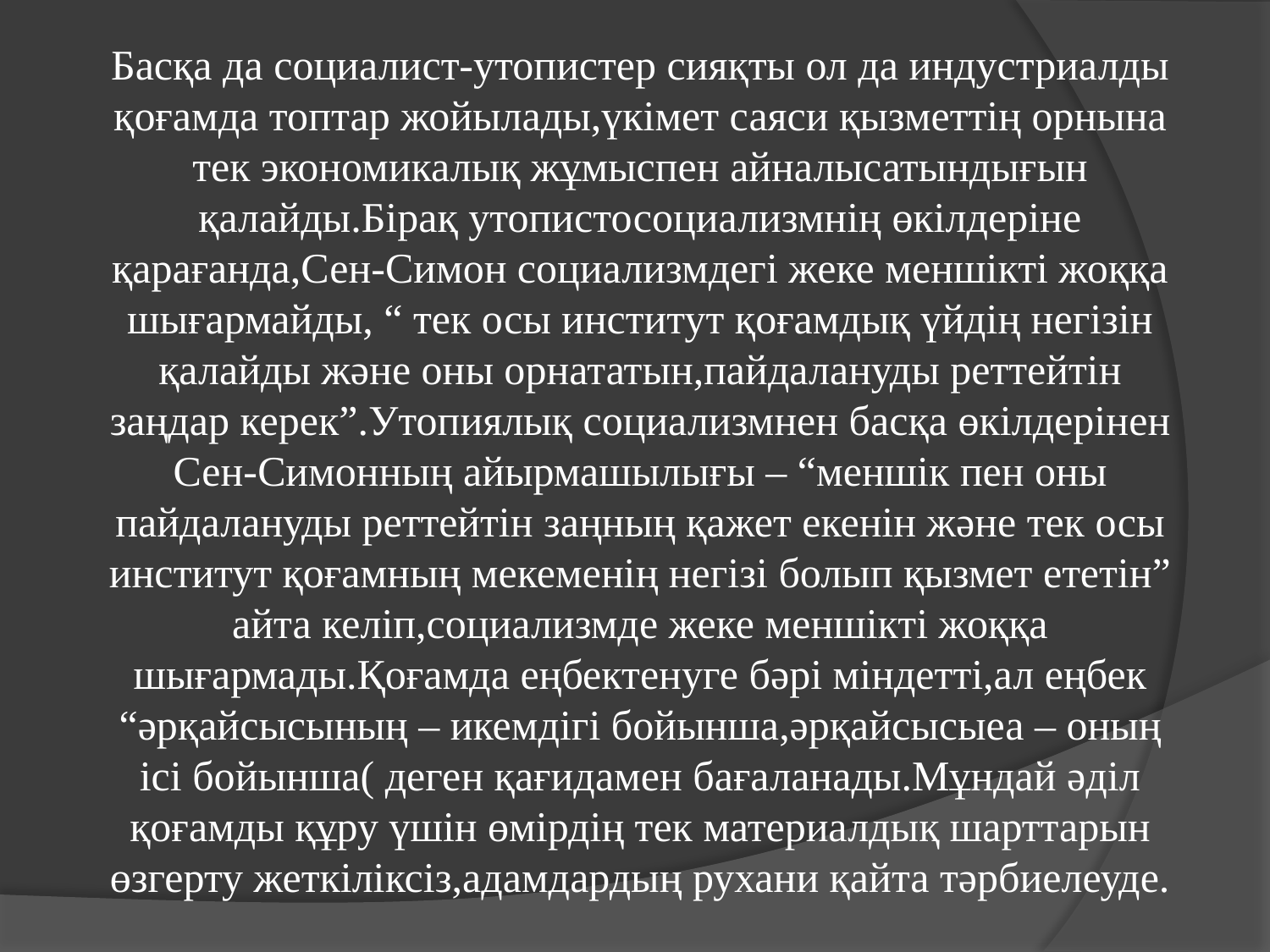

Басқа да социалист-утопистер сияқты ол да индустриалды қоғамда топтар жойылады,үкімет саяси қызметтің орнына тек экономикалық жұмыспен айналысатындығын қалайды.Бірақ утопистосоциализмнің өкілдеріне қарағанда,Сен-Симон социализмдегі жеке меншікті жоққа шығармайды, “ тек осы институт қоғамдық үйдің негізін қалайды және оны орнататын,пайдалануды реттейтін заңдар керек”.Утопиялық социализмнен басқа өкілдерінен Сен-Симонның айырмашылығы – “меншік пен оны пайдалануды реттейтін заңның қажет екенін және тек осы институт қоғамның мекеменің негізі болып қызмет ететін” айта келіп,социализмде жеке меншікті жоққа шығармады.Қоғамда еңбектенуге бәрі міндетті,ал еңбек “әрқайсысының – икемдігі бойынша,әрқайсысыеа – оның ісі бойынша( деген қағидамен бағаланады.Мұндай әділ қоғамды құру үшін өмірдің тек материалдық шарттарын өзгерту жеткіліксіз,адамдардың рухани қайта тәрбиелеуде.